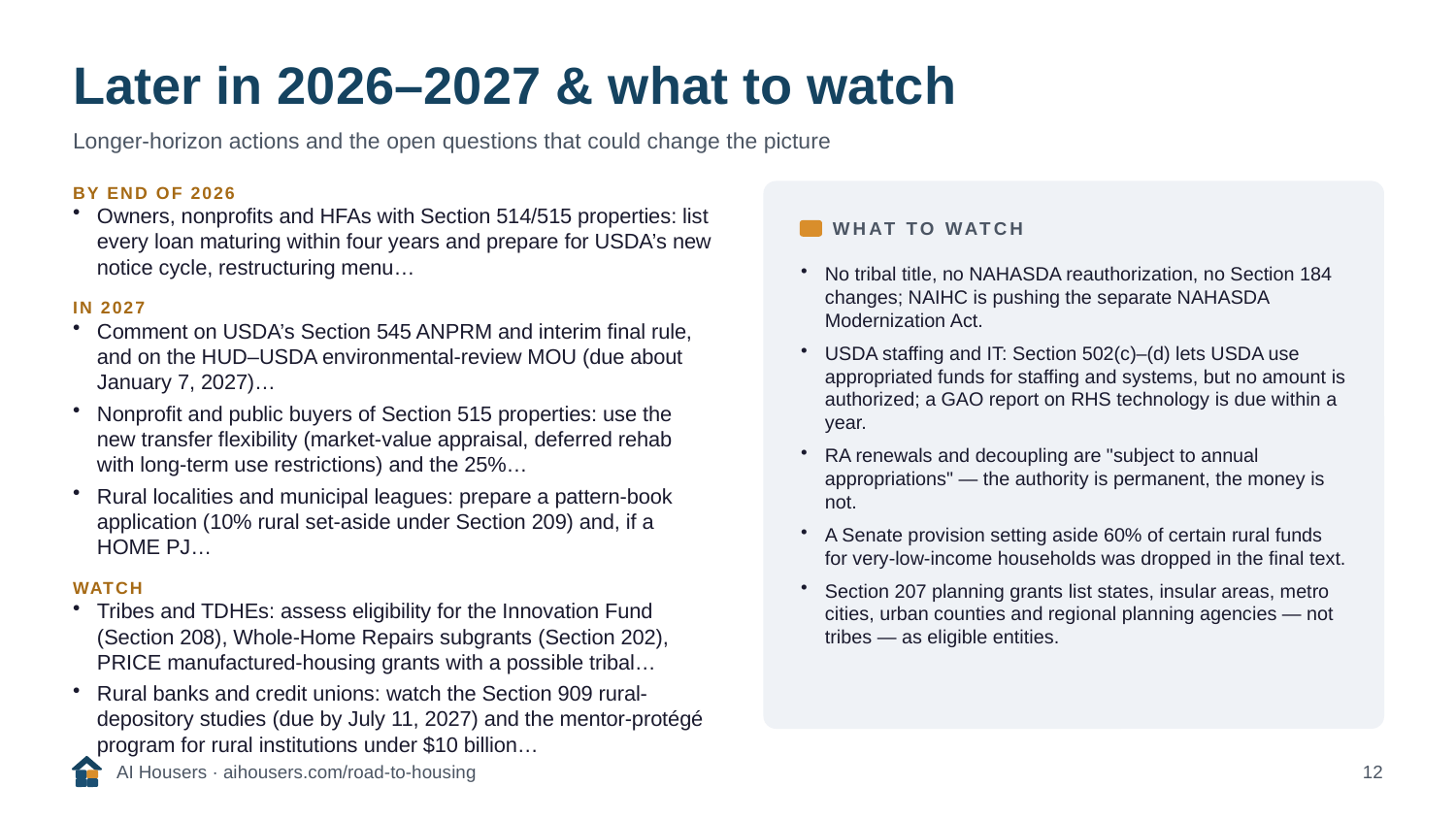

Later in 2026–2027 & what to watch
Longer-horizon actions and the open questions that could change the picture
BY END OF 2026
Owners, nonprofits and HFAs with Section 514/515 properties: list every loan maturing within four years and prepare for USDA’s new notice cycle, restructuring menu…
IN 2027
Comment on USDA’s Section 545 ANPRM and interim final rule, and on the HUD–USDA environmental-review MOU (due about January 7, 2027)…
Nonprofit and public buyers of Section 515 properties: use the new transfer flexibility (market-value appraisal, deferred rehab with long-term use restrictions) and the 25%…
Rural localities and municipal leagues: prepare a pattern-book application (10% rural set-aside under Section 209) and, if a HOME PJ…
WATCH
Tribes and TDHEs: assess eligibility for the Innovation Fund (Section 208), Whole-Home Repairs subgrants (Section 202), PRICE manufactured-housing grants with a possible tribal…
Rural banks and credit unions: watch the Section 909 rural-depository studies (due by July 11, 2027) and the mentor-protégé program for rural institutions under $10 billion…

WHAT TO WATCH

No tribal title, no NAHASDA reauthorization, no Section 184 changes; NAIHC is pushing the separate NAHASDA Modernization Act.
USDA staffing and IT: Section 502(c)–(d) lets USDA use appropriated funds for staffing and systems, but no amount is authorized; a GAO report on RHS technology is due within a year.
RA renewals and decoupling are "subject to annual appropriations" — the authority is permanent, the money is not.
A Senate provision setting aside 60% of certain rural funds for very-low-income households was dropped in the final text.
Section 207 planning grants list states, insular areas, metro cities, urban counties and regional planning agencies — not tribes — as eligible entities.
AI Housers · aihousers.com/road-to-housing
12